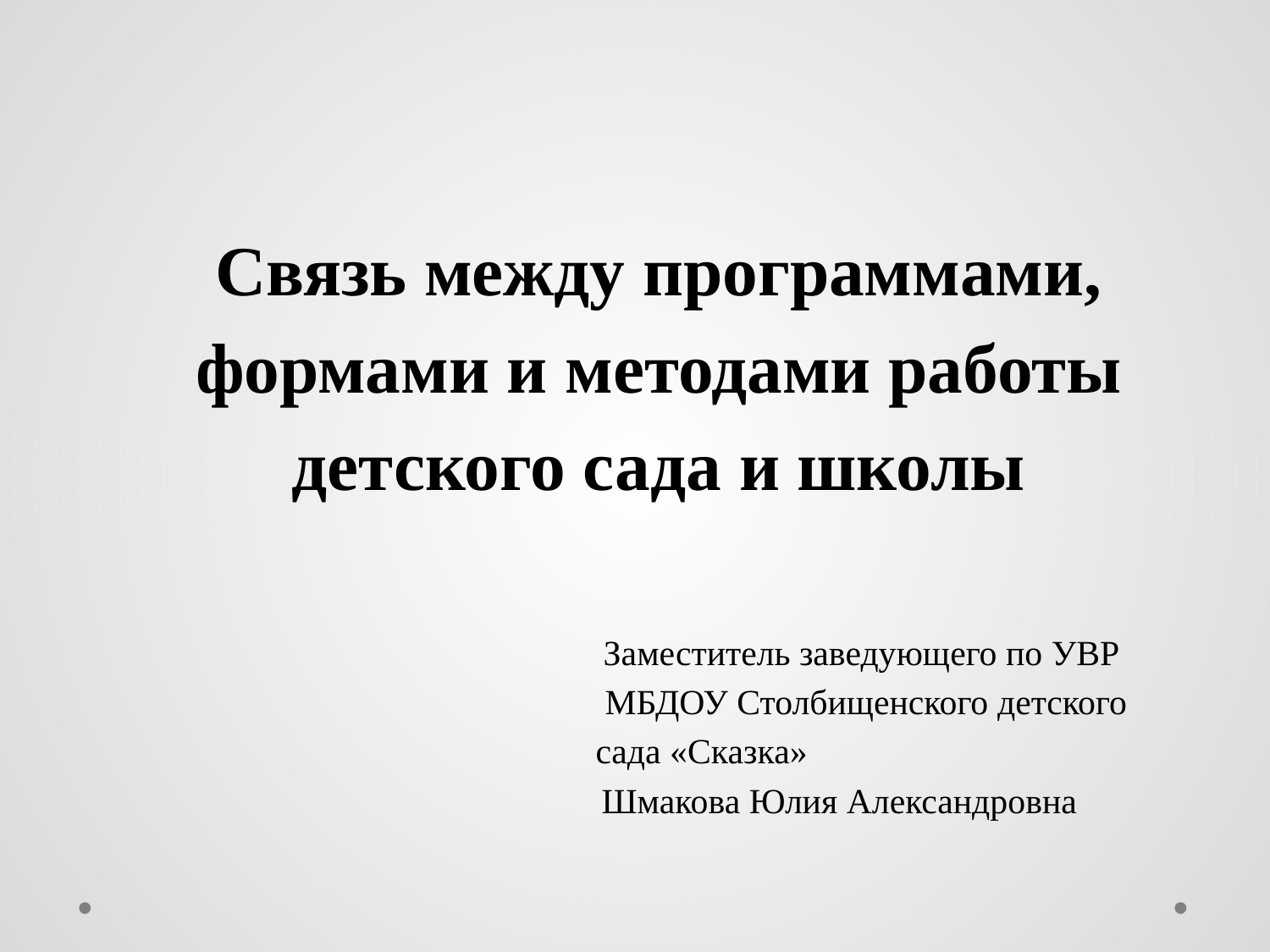

Связь между программами, формами и методами работы детского сада и школы

                                                   Заместитель заведующего по УВР
                                                    МБДОУ Столбищенского детского
                сада «Сказка»
                                              Шмакова Юлия Александровна